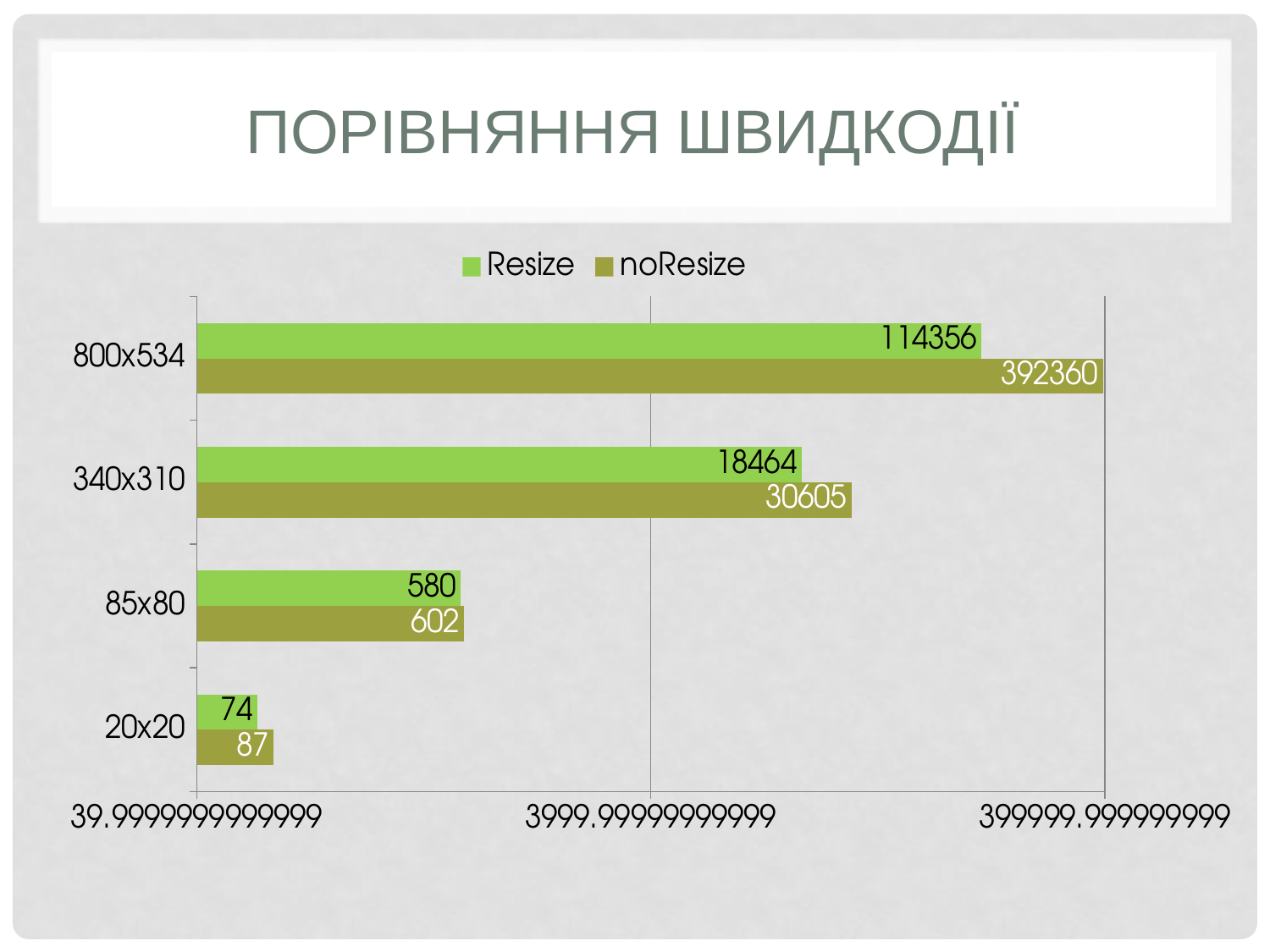

# Порівняння швидкодії

### Chart

| Category | noResize | Resize |
|---|---|---|
| 20x20 | 87.0 | 74.0 |
| 85x80 | 602.0 | 580.0 |
| 340x310 | 30605.0 | 18464.0 |
| 800x534 | 392360.0 | 114356.0 |